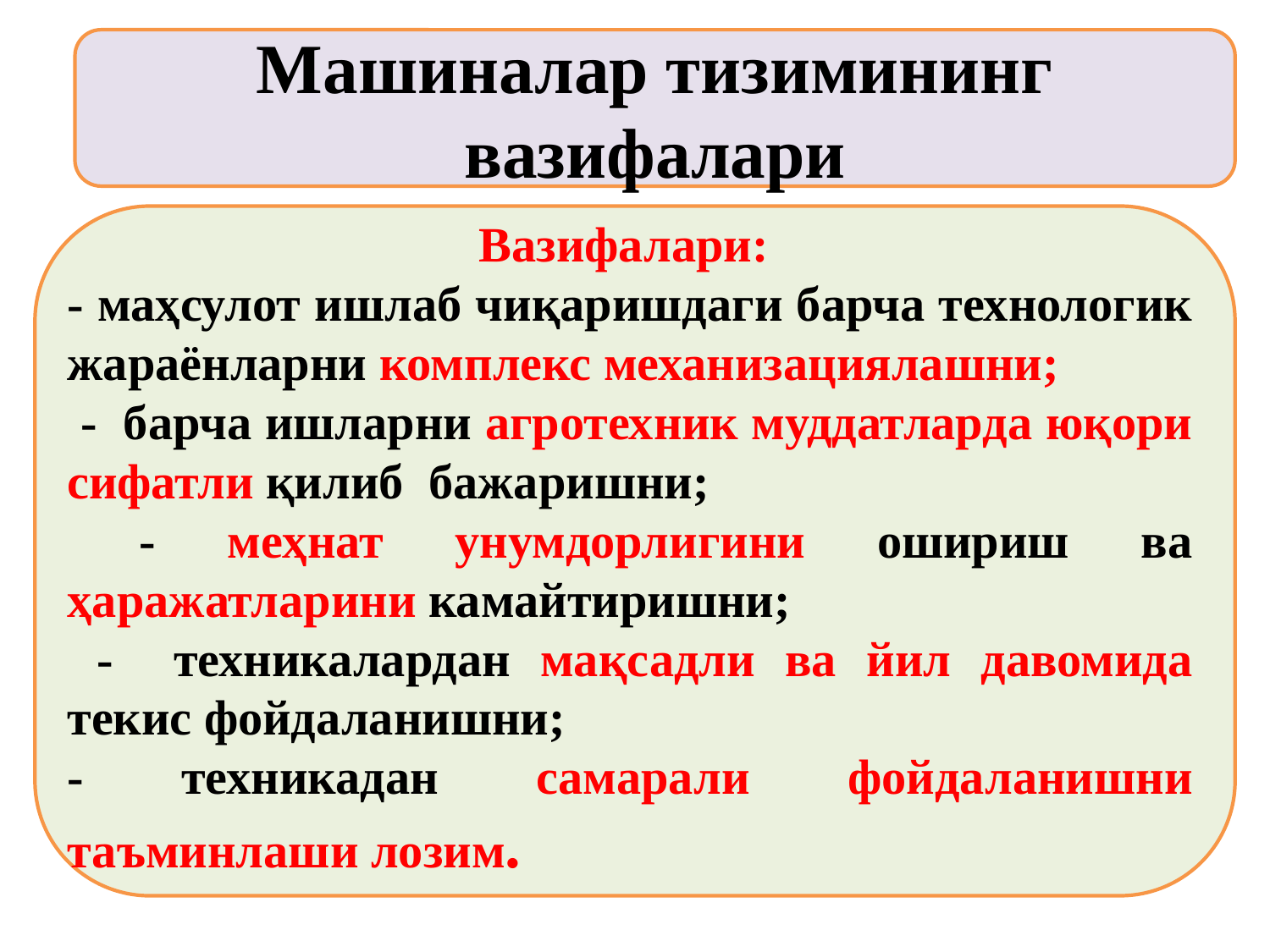

Машиналар тизимининг вазифалари

Вазифалари:
- маҳсулот ишлаб чиқаришдаги барча технологик жараёнларни комплекс механизациялашни;
 -  барча ишларни агротехник муддатларда юқори сифатли қилиб  бажаришни;
 - меҳнат унумдорлигини ошириш ва ҳаражатларини камайтиришни;
 -  техникалардан мақсадли ва йил давомида текис фойдаланишни;
- техникадан самарали фойдаланишни таъминлаши лозим.